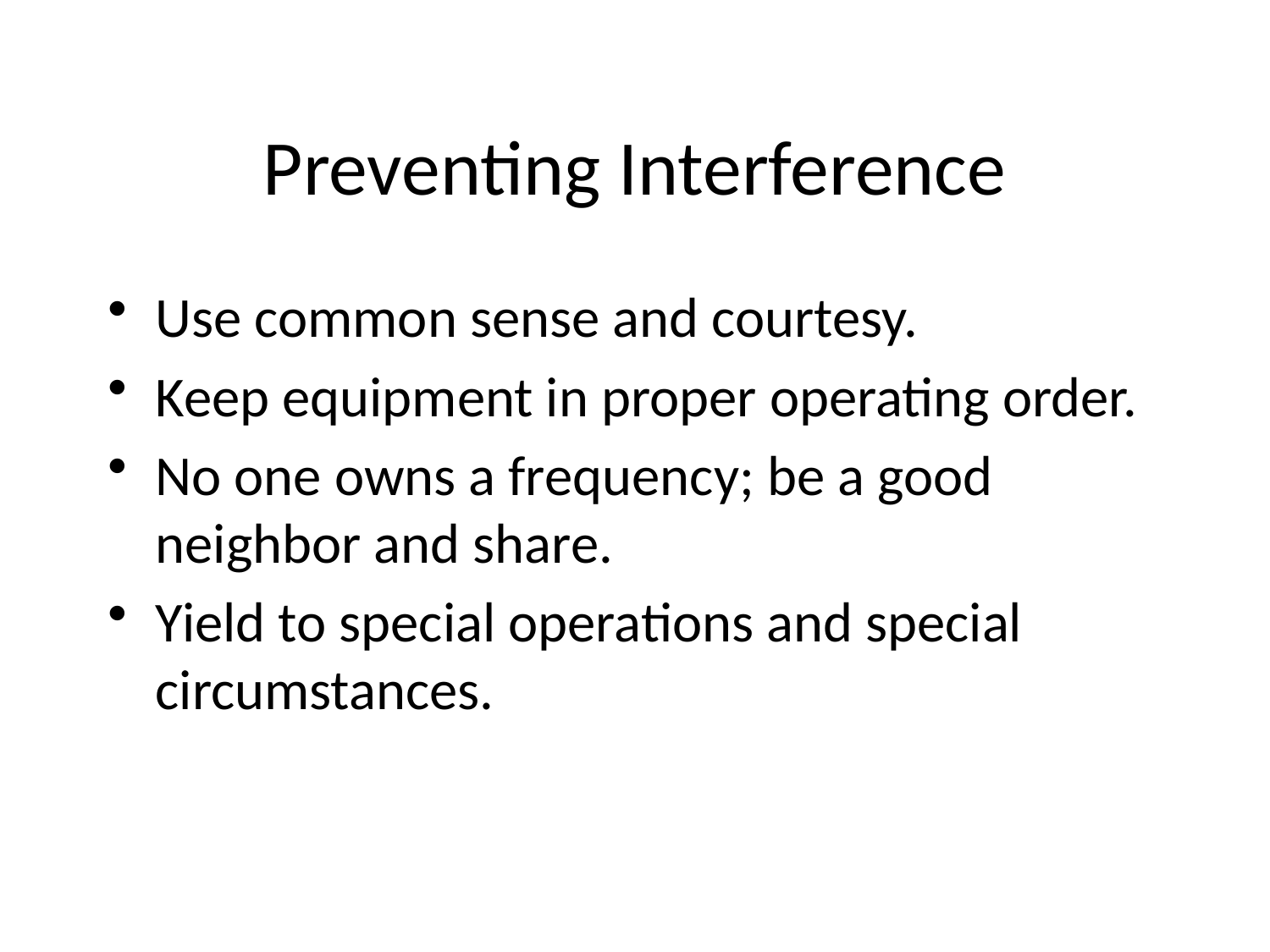

Preventing Interference
Use common sense and courtesy.
Keep equipment in proper operating order.
No one owns a frequency; be a good neighbor and share.
Yield to special operations and special circumstances.